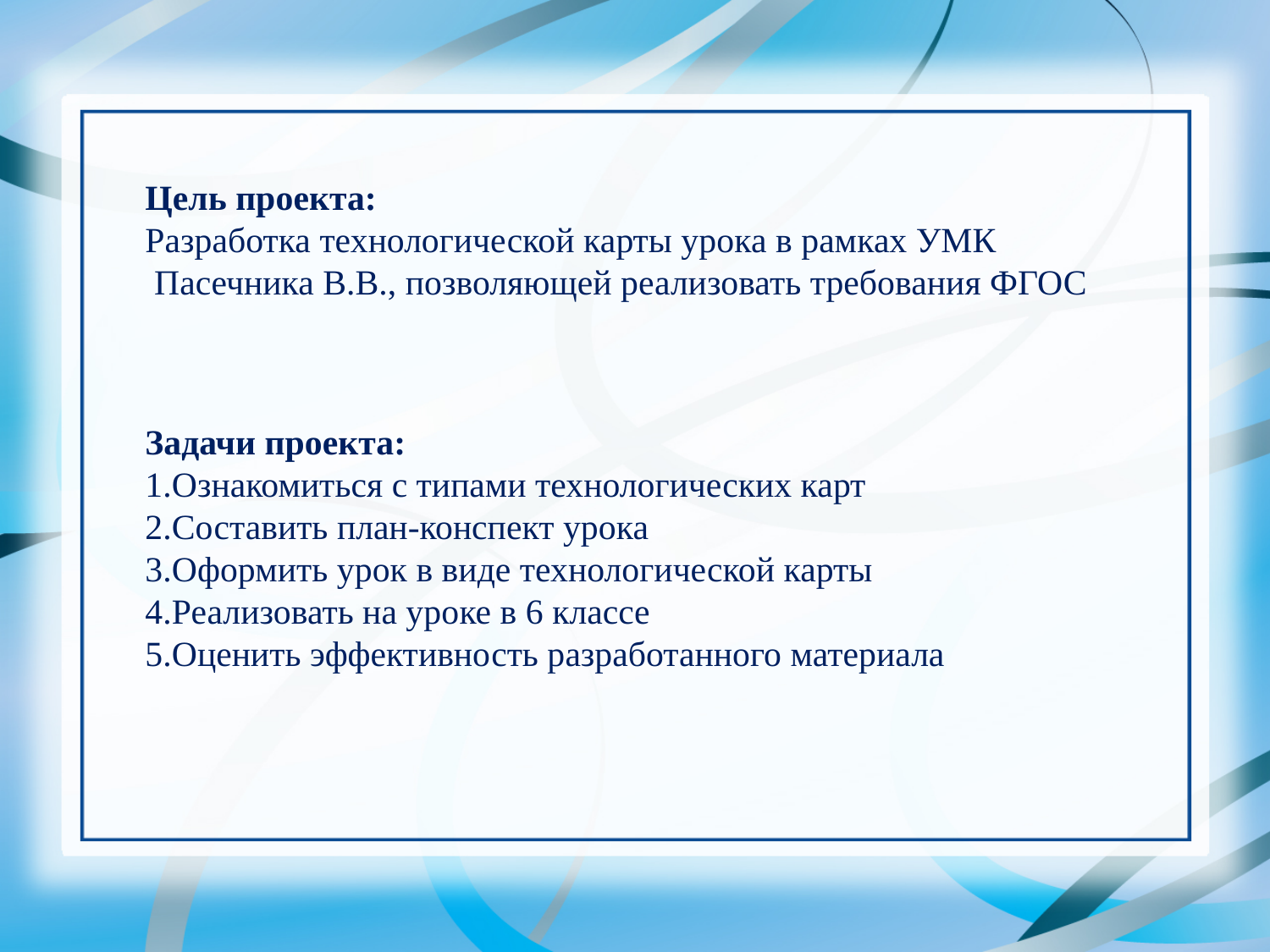

Цель проекта:
Разработка технологической карты урока в рамках УМК
 Пасечника В.В., позволяющей реализовать требования ФГОС
Задачи проекта:
1.Ознакомиться с типами технологических карт
2.Составить план-конспект урока
3.Оформить урок в виде технологической карты
4.Реализовать на уроке в 6 классе
5.Оценить эффективность разработанного материала